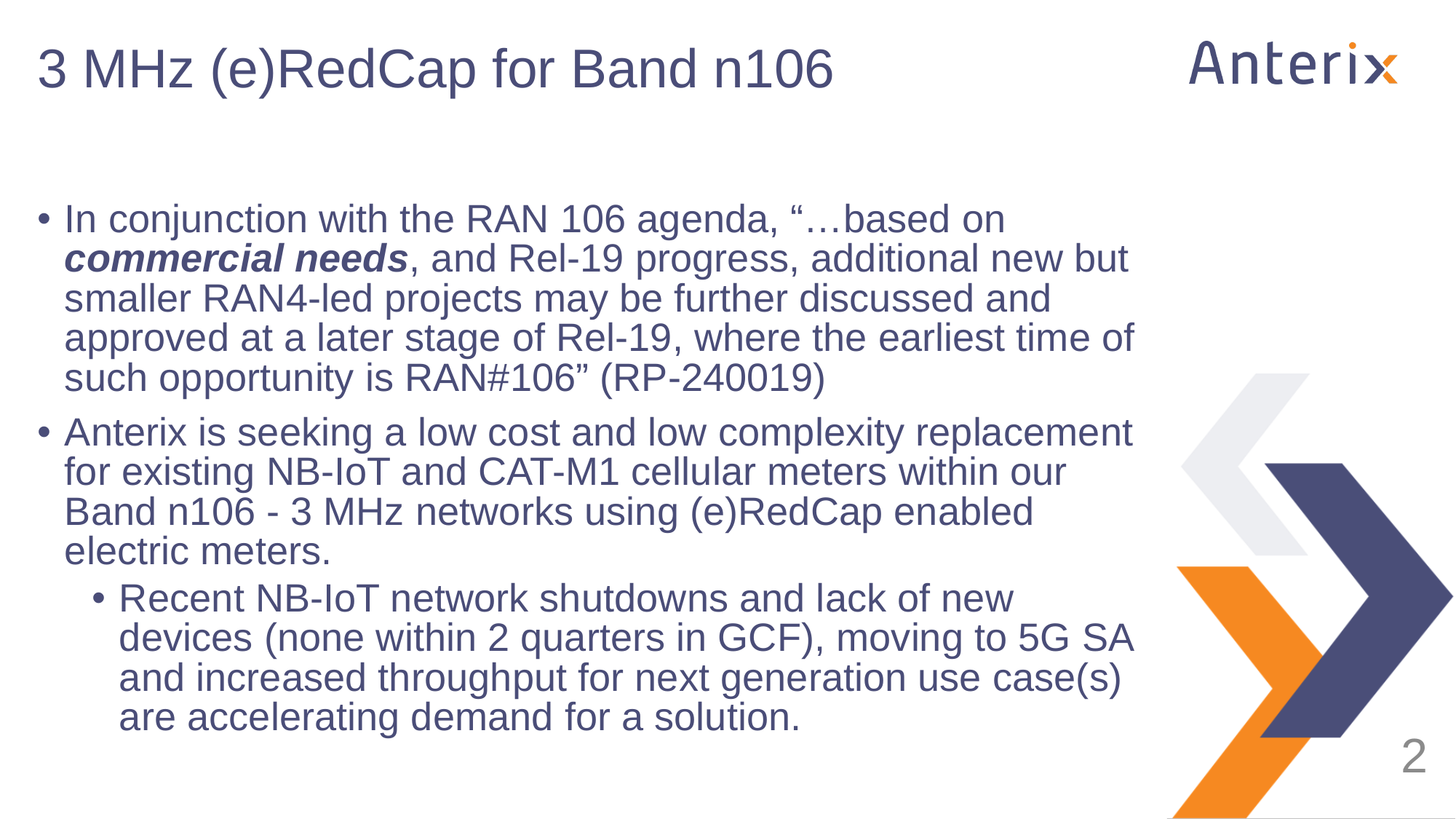

3 MHz (e)RedCap for Band n106
In conjunction with the RAN 106 agenda, “…based on commercial needs, and Rel-19 progress, additional new but smaller RAN4-led projects may be further discussed and approved at a later stage of Rel-19, where the earliest time of such opportunity is RAN#106” (RP-240019)
Anterix is seeking a low cost and low complexity replacement for existing NB-IoT and CAT-M1 cellular meters within our Band n106 - 3 MHz networks using (e)RedCap enabled electric meters.
Recent NB-IoT network shutdowns and lack of new devices (none within 2 quarters in GCF), moving to 5G SA and increased throughput for next generation use case(s) are accelerating demand for a solution.
2